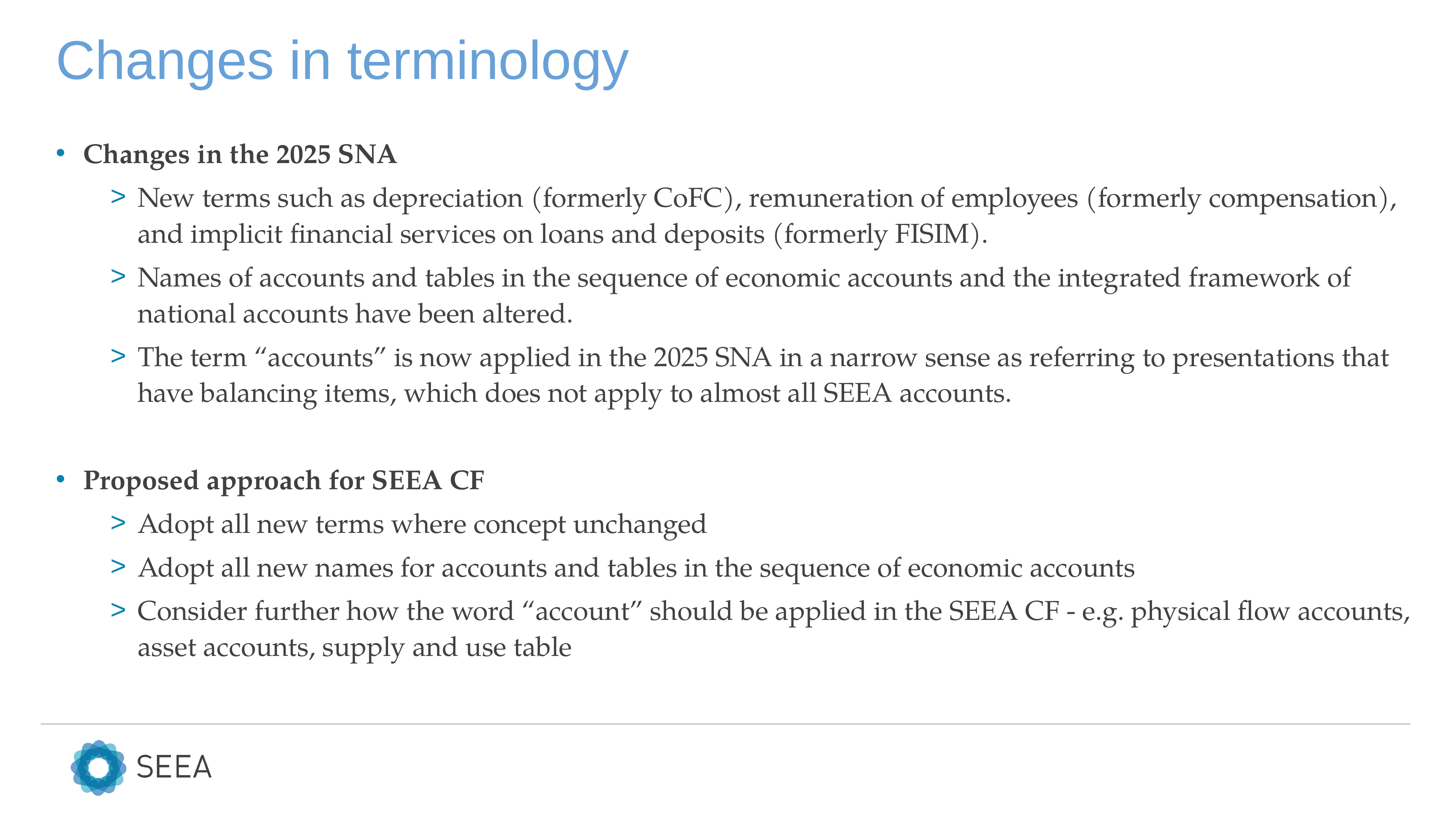

# Changes in terminology
Changes in the 2025 SNA
New terms such as depreciation (formerly CoFC), remuneration of employees (formerly compensation), and implicit financial services on loans and deposits (formerly FISIM).
Names of accounts and tables in the sequence of economic accounts and the integrated framework of national accounts have been altered.
The term “accounts” is now applied in the 2025 SNA in a narrow sense as referring to presentations that have balancing items, which does not apply to almost all SEEA accounts.
Proposed approach for SEEA CF
Adopt all new terms where concept unchanged
Adopt all new names for accounts and tables in the sequence of economic accounts
Consider further how the word “account” should be applied in the SEEA CF - e.g. physical flow accounts, asset accounts, supply and use table